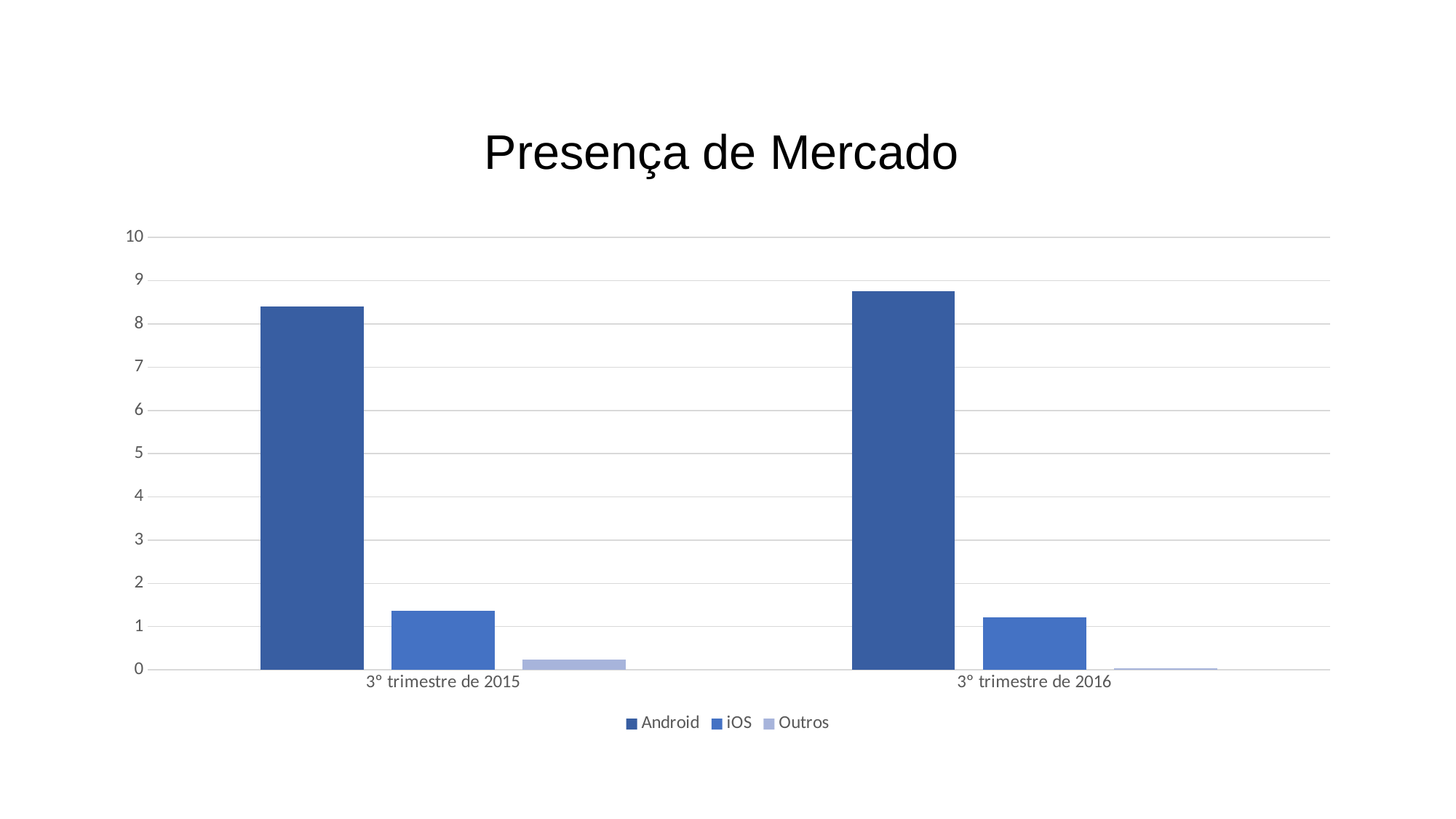

Presença de Mercado

### Chart

| Category | Android | iOS | Outros |
|---|---|---|---|
| 3º trimestre de 2015 | 8.41 | 1.36 | 0.23 |
| 3º trimestre de 2016 | 8.75 | 1.21 | 0.03 |